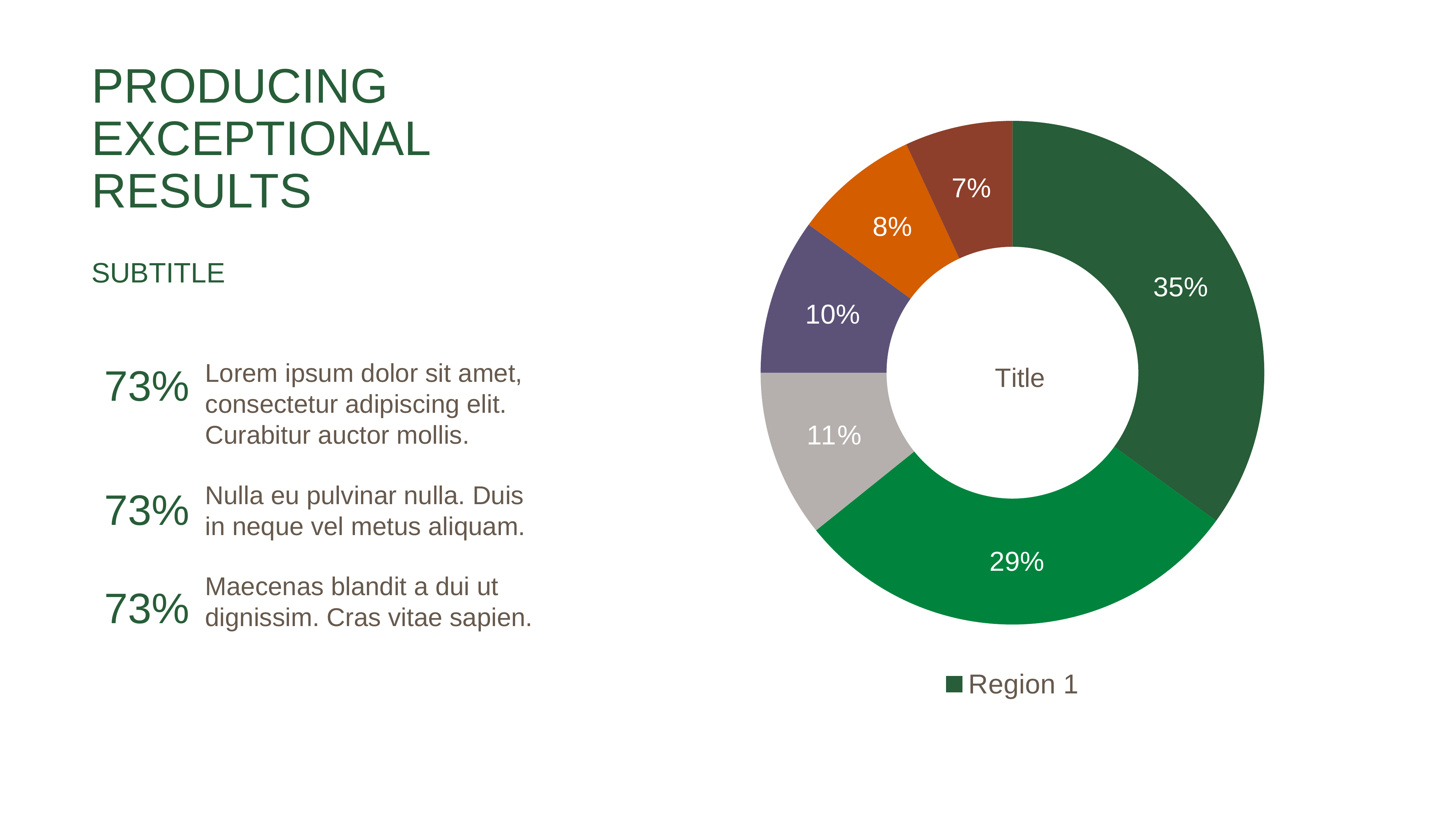

Producing Exceptional Results

### Chart: Title

| Category | Region 1 |
|---|---|
| April | 91.0 |
| May | 76.0 |
| June | 28.0 |
| July | 26.0 |
| August | 21.0 |
| September | 18.0 |
subtitle
73%
Lorem ipsum dolor sit amet, consectetur adipiscing elit. Curabitur auctor mollis.
Nulla eu pulvinar nulla. Duis in neque vel metus aliquam.
Maecenas blandit a dui ut dignissim. Cras vitae sapien.
73%
73%